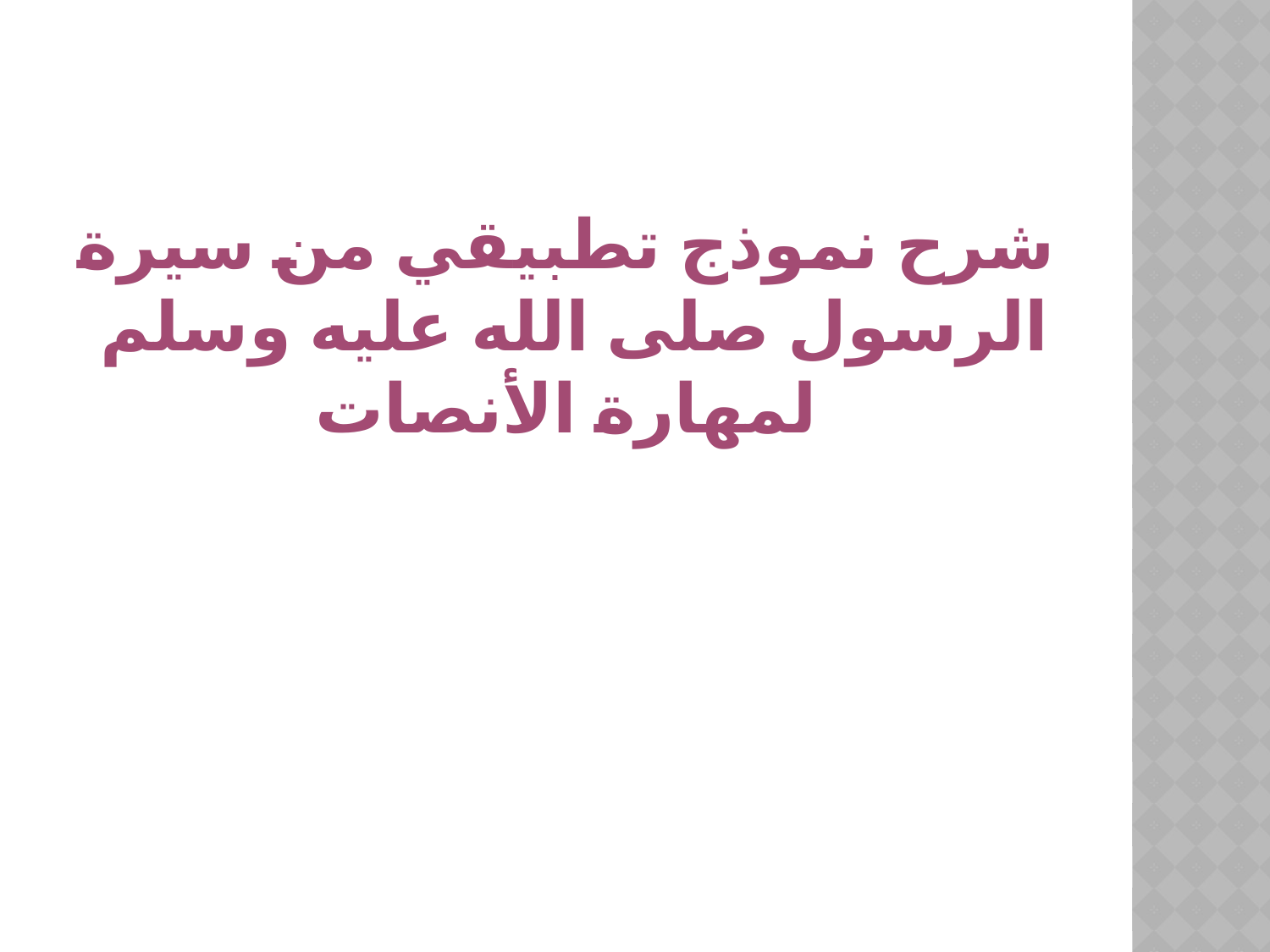

# شرح نموذج تطبيقي من سيرة الرسول صلى الله عليه وسلم  لمهارة الأنصات